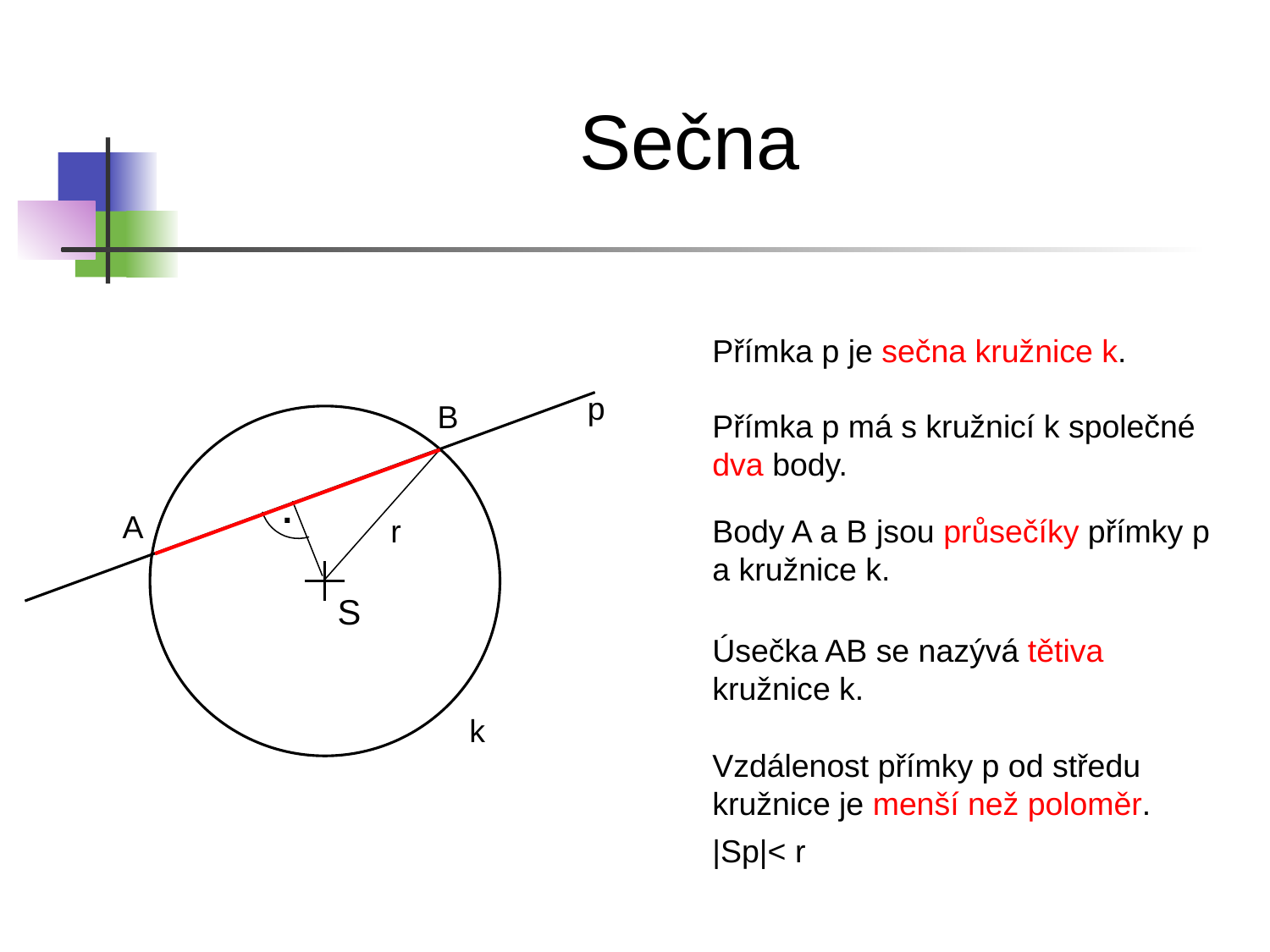

Sečna
Přímka p je sečna kružnice k.
p
B
Přímka p má s kružnicí k společné dva body.

.
A
Body A a B jsou průsečíky přímky p a kružnice k.
r
S
Úsečka AB se nazývá tětiva kružnice k.
k
Vzdálenost přímky p od středu kružnice je menší než poloměr.
|Sp|< r